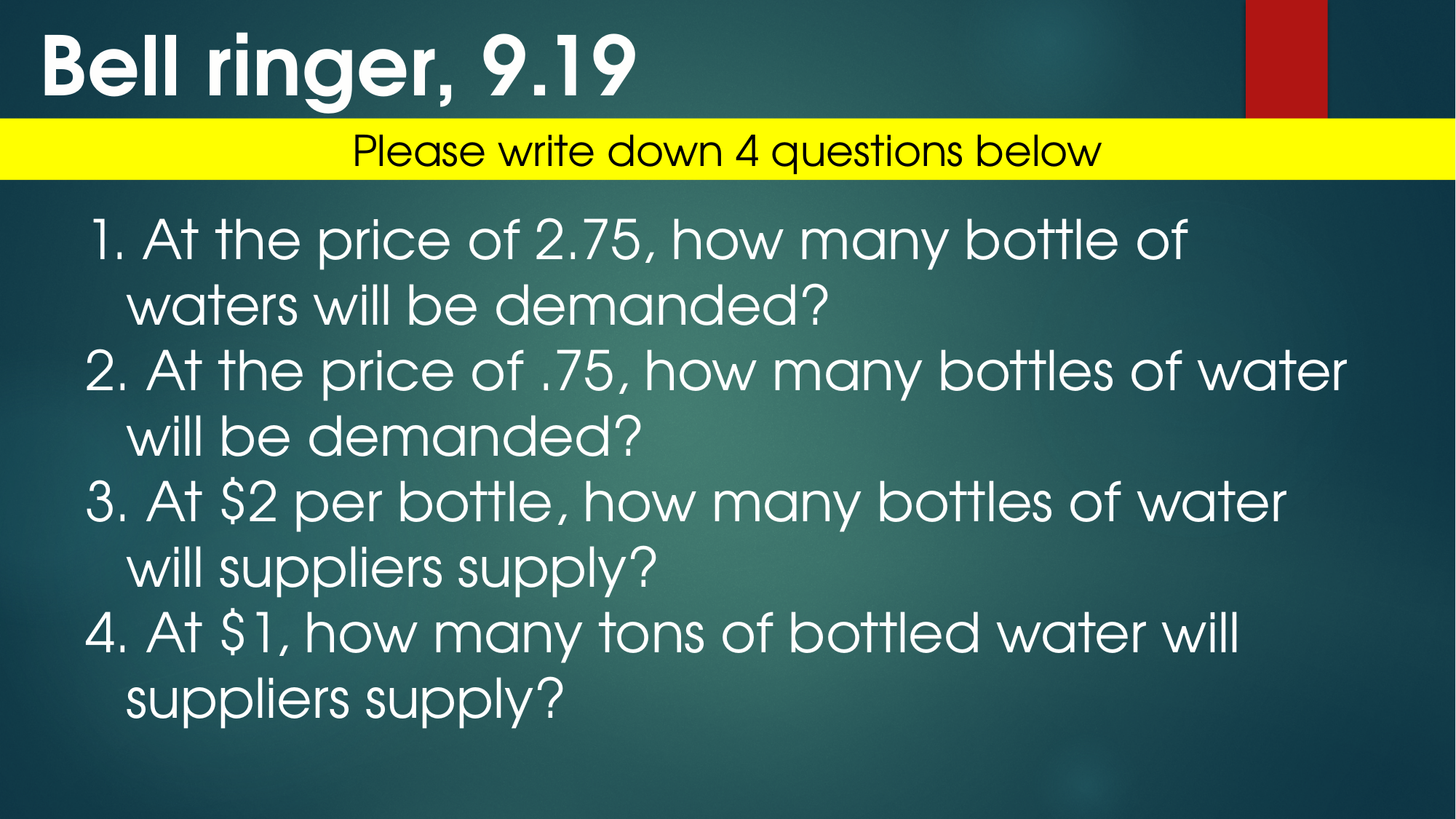

Bell ringer, 9.19
Please write down 4 questions below
 At the price of 2.75, how many bottle of waters will be demanded?
 At the price of .75, how many bottles of water will be demanded?
 At $2 per bottle, how many bottles of water will suppliers supply?
 At $1, how many tons of bottled water will suppliers supply?